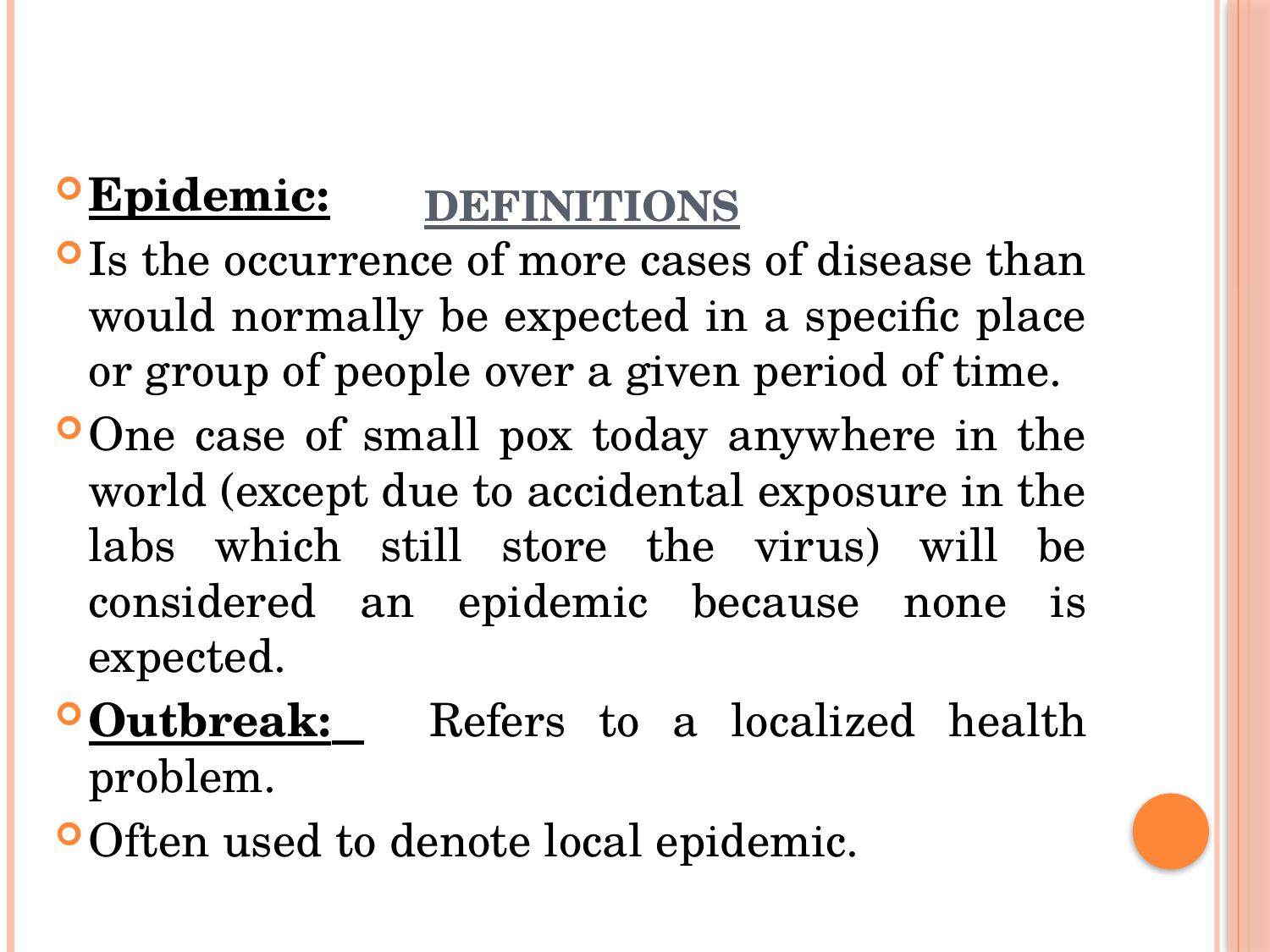

# Definitions
Epidemic:
Is the occurrence of more cases of disease than would normally be expected in a specific place or group of people over a given period of time.
One case of small pox today anywhere in the world (except due to accidental exposure in the labs which still store the virus) will be considered an epidemic because none is expected.
Outbreak:   Refers to a localized health problem.
Often used to denote local epidemic.